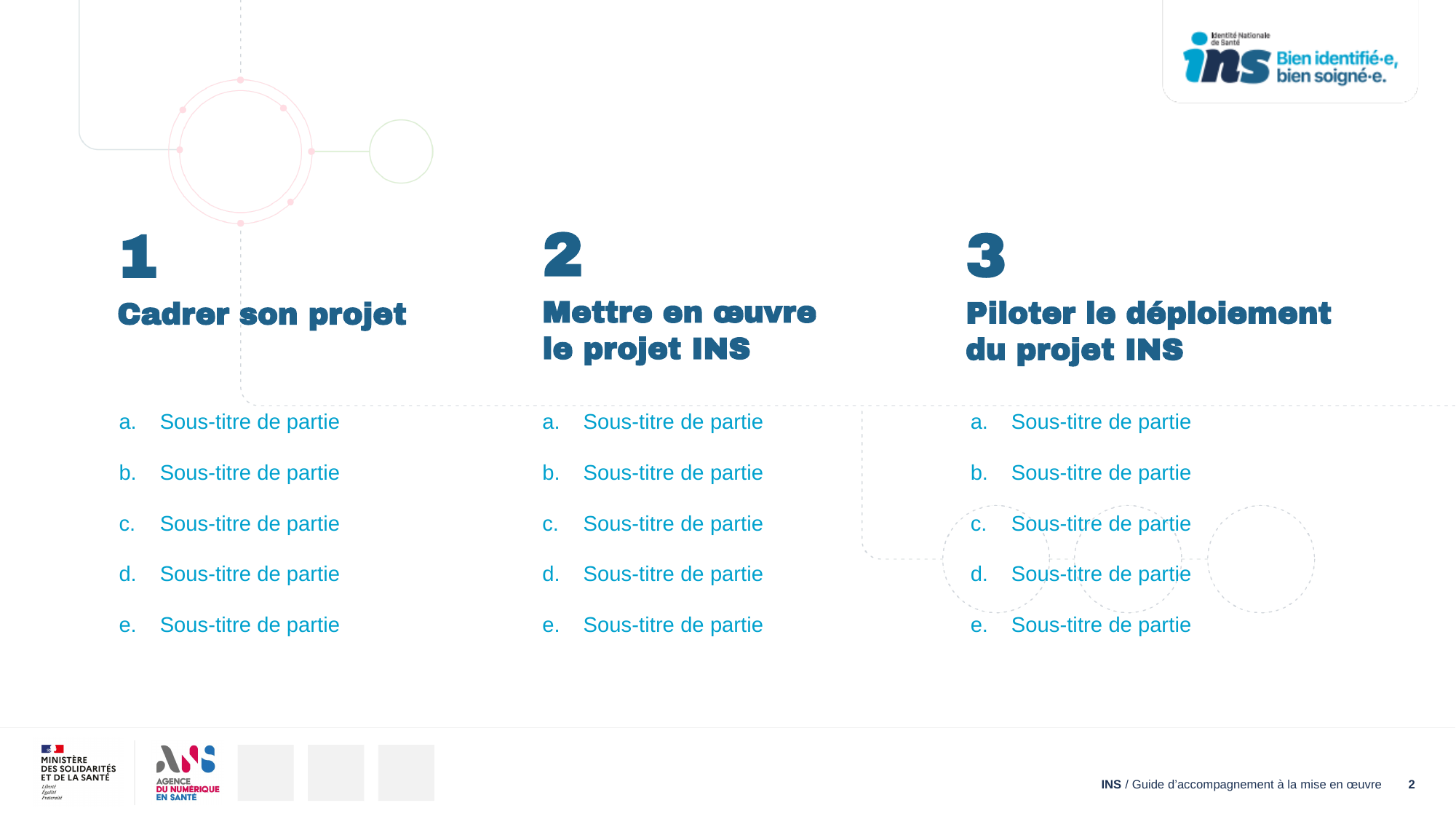

2
3
1
Mettre en œuvre
le projet INS
Piloter le déploiement
du projet INS
Cadrer son projet
Sous-titre de partie
Sous-titre de partie
Sous-titre de partie
Sous-titre de partie
Sous-titre de partie

Sous-titre de partie
Sous-titre de partie
Sous-titre de partie
Sous-titre de partie
Sous-titre de partie

Sous-titre de partie
Sous-titre de partie
Sous-titre de partie
Sous-titre de partie
Sous-titre de partie